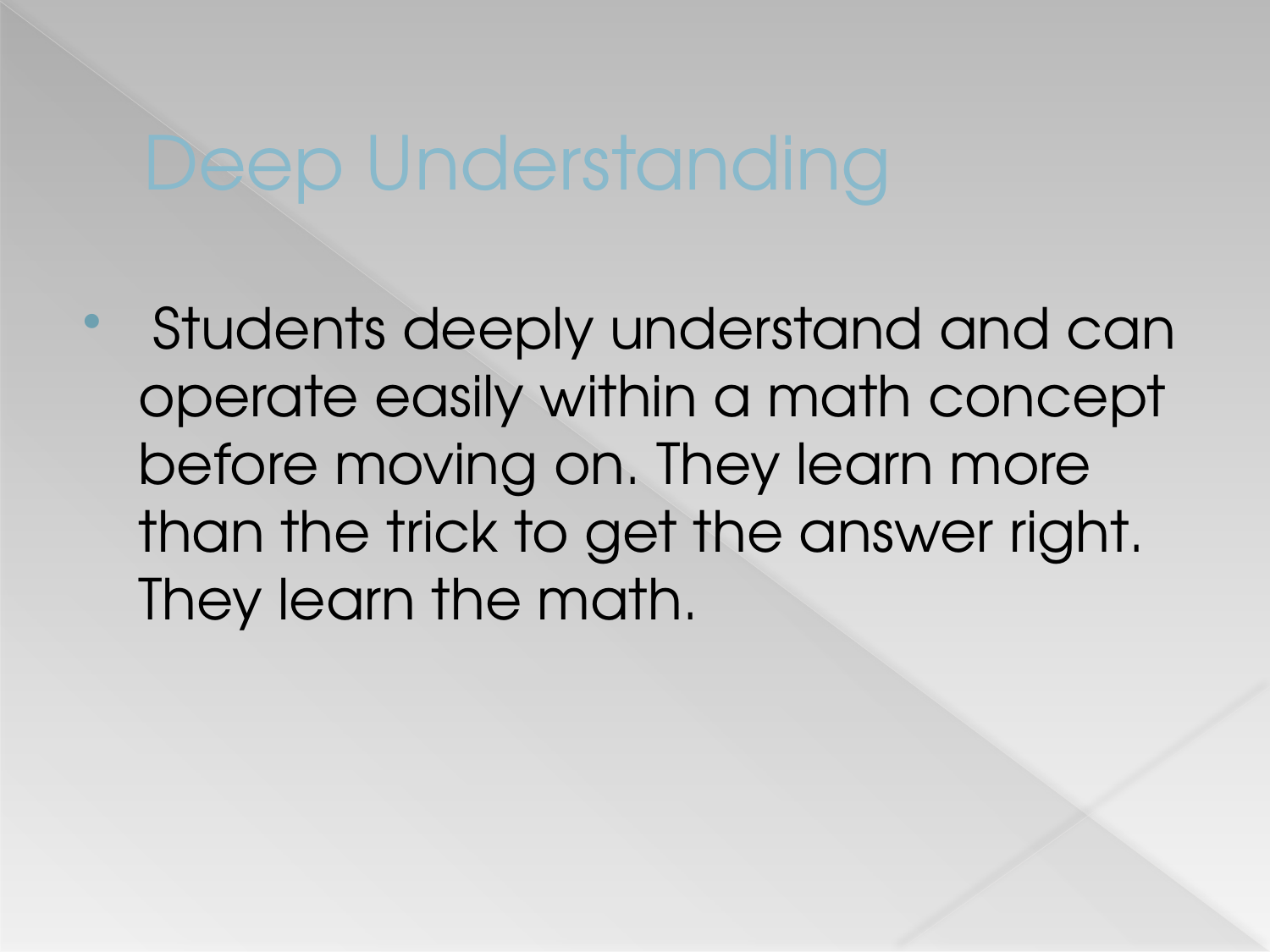

# Deep Understanding

 Students deeply understand and can operate easily within a math concept before moving on. They learn more than the trick to get the answer right. They learn the math.